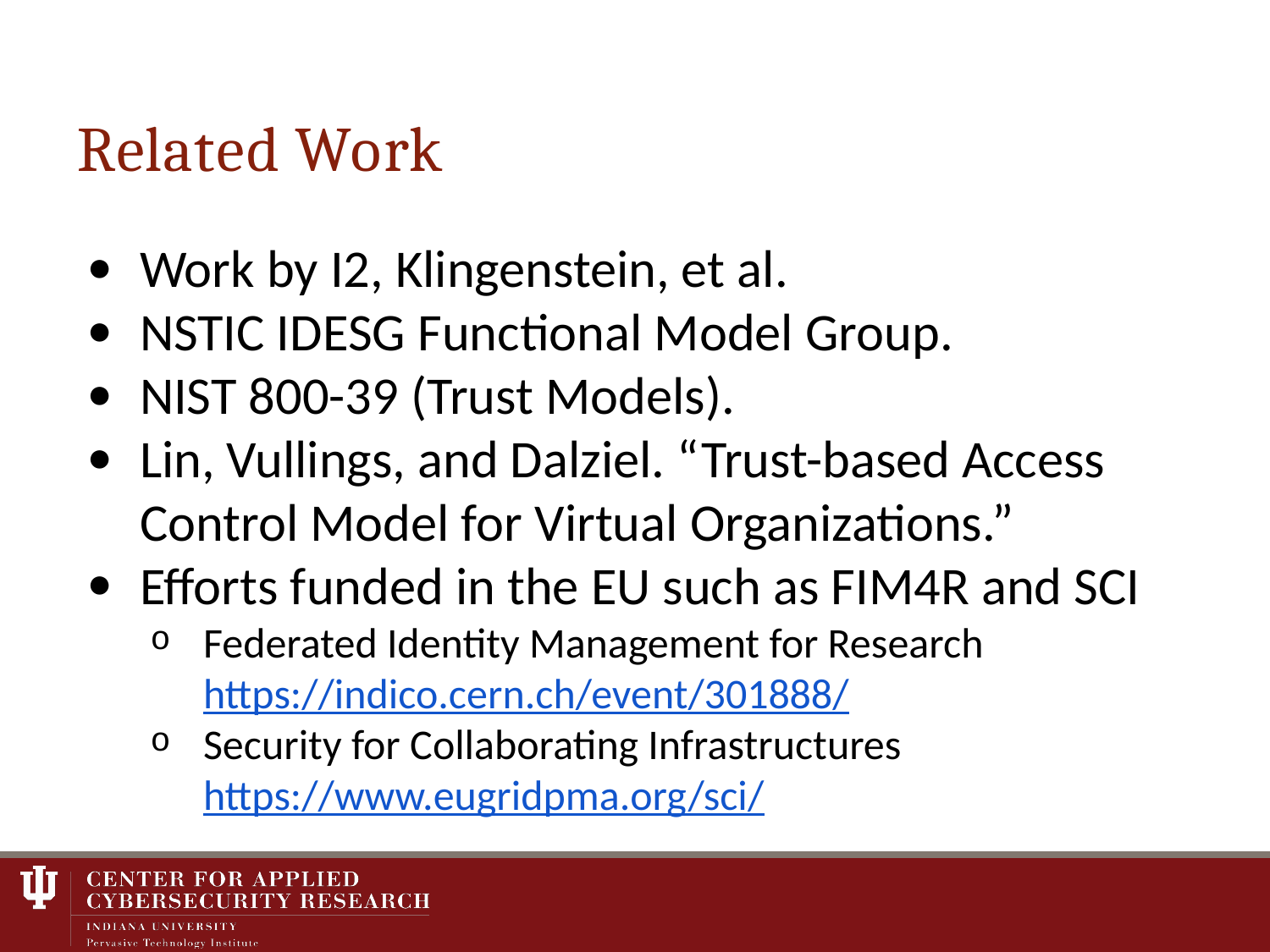

# Related Work
Work by I2, Klingenstein, et al.
NSTIC IDESG Functional Model Group.
NIST 800-39 (Trust Models).
Lin, Vullings, and Dalziel. “Trust-based Access Control Model for Virtual Organizations.”
Efforts funded in the EU such as FIM4R and SCI
Federated Identity Management for Research https://indico.cern.ch/event/301888/
Security for Collaborating Infrastructures https://www.eugridpma.org/sci/